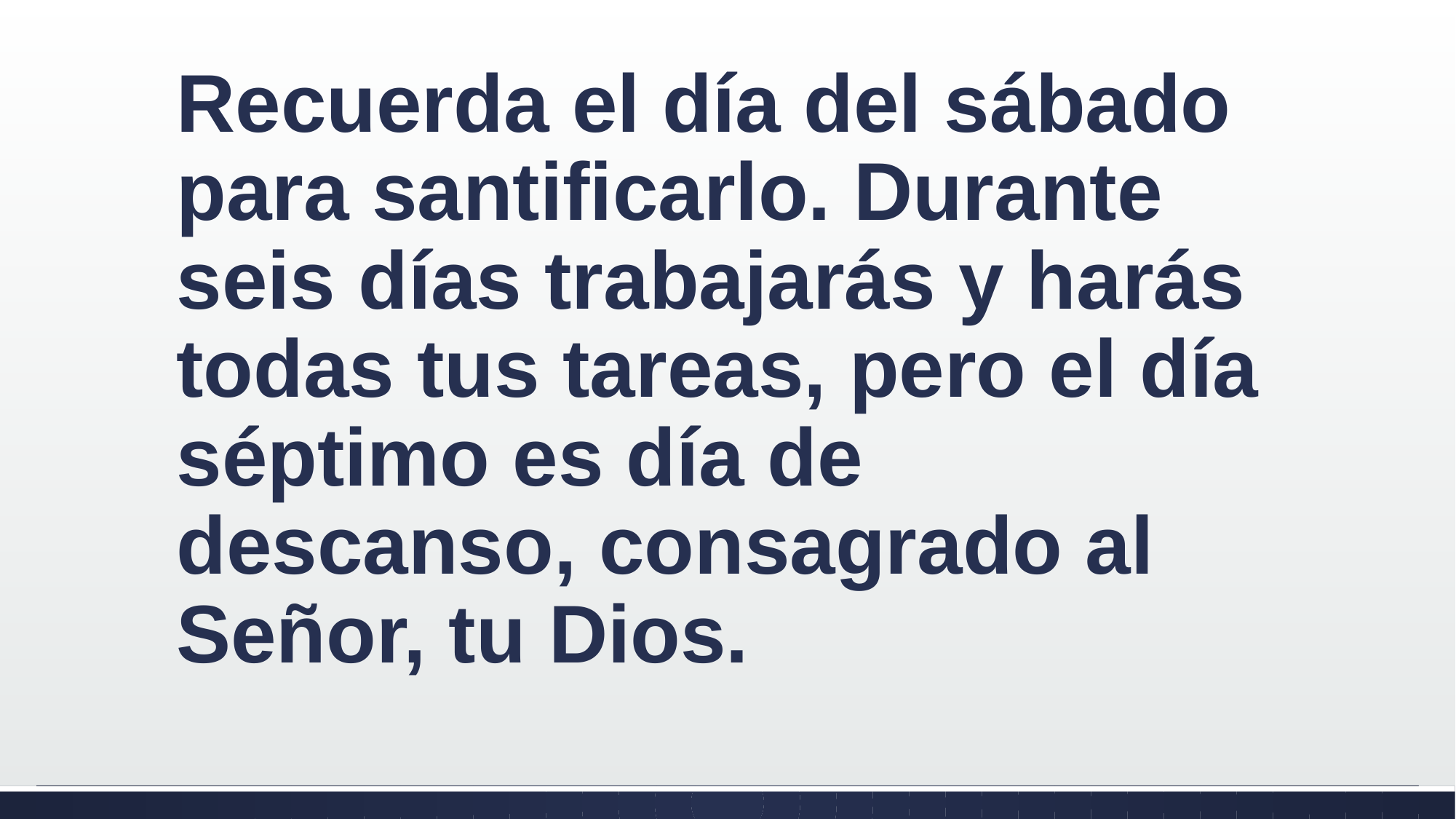

#
Recuerda el día del sábado para santificarlo. Durante seis días trabajarás y harás todas tus tareas, pero el día séptimo es día de descanso, consagrado al Señor, tu Dios.